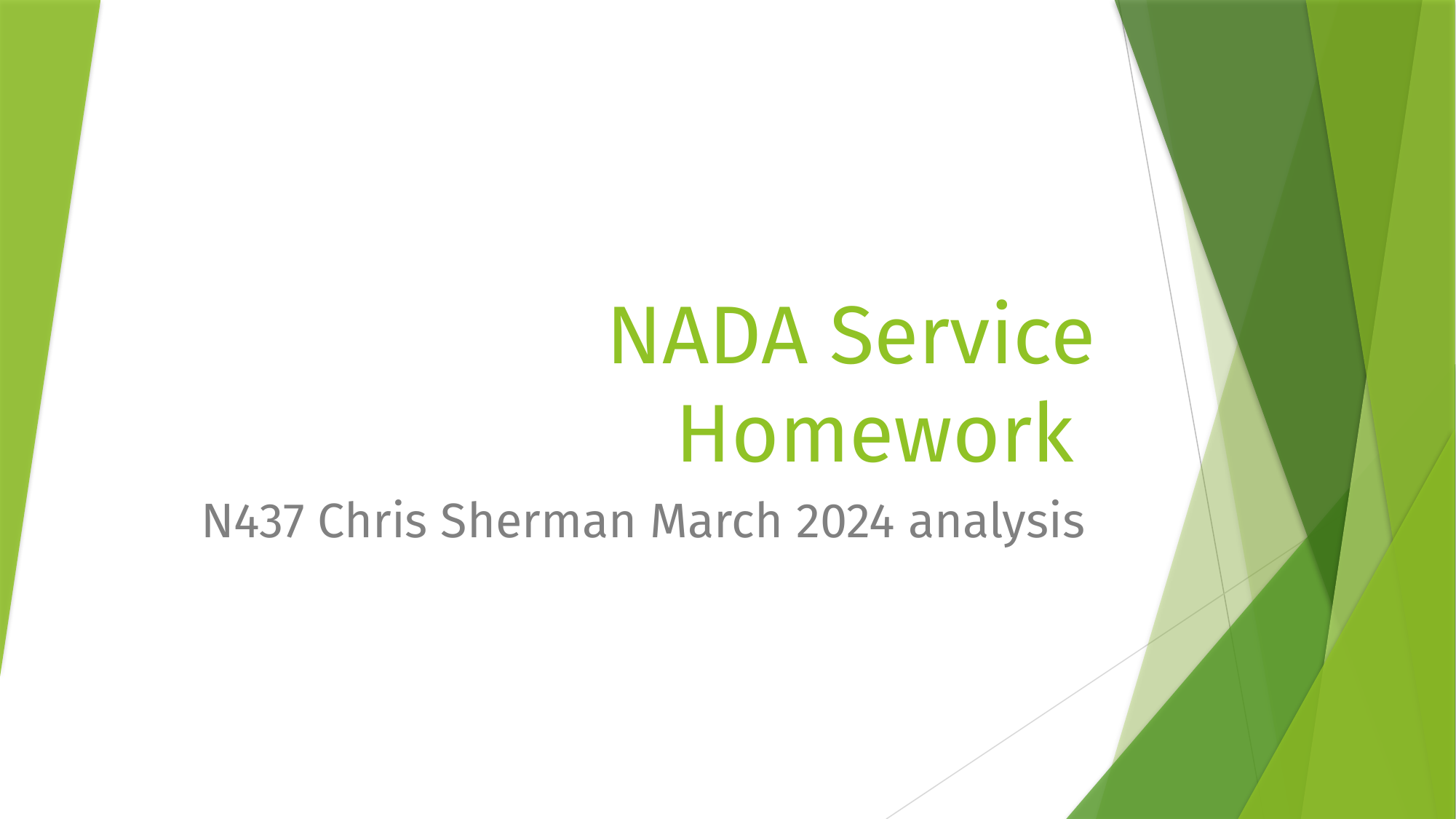

# NADA Service Homework
N437 Chris Sherman March 2024 analysis